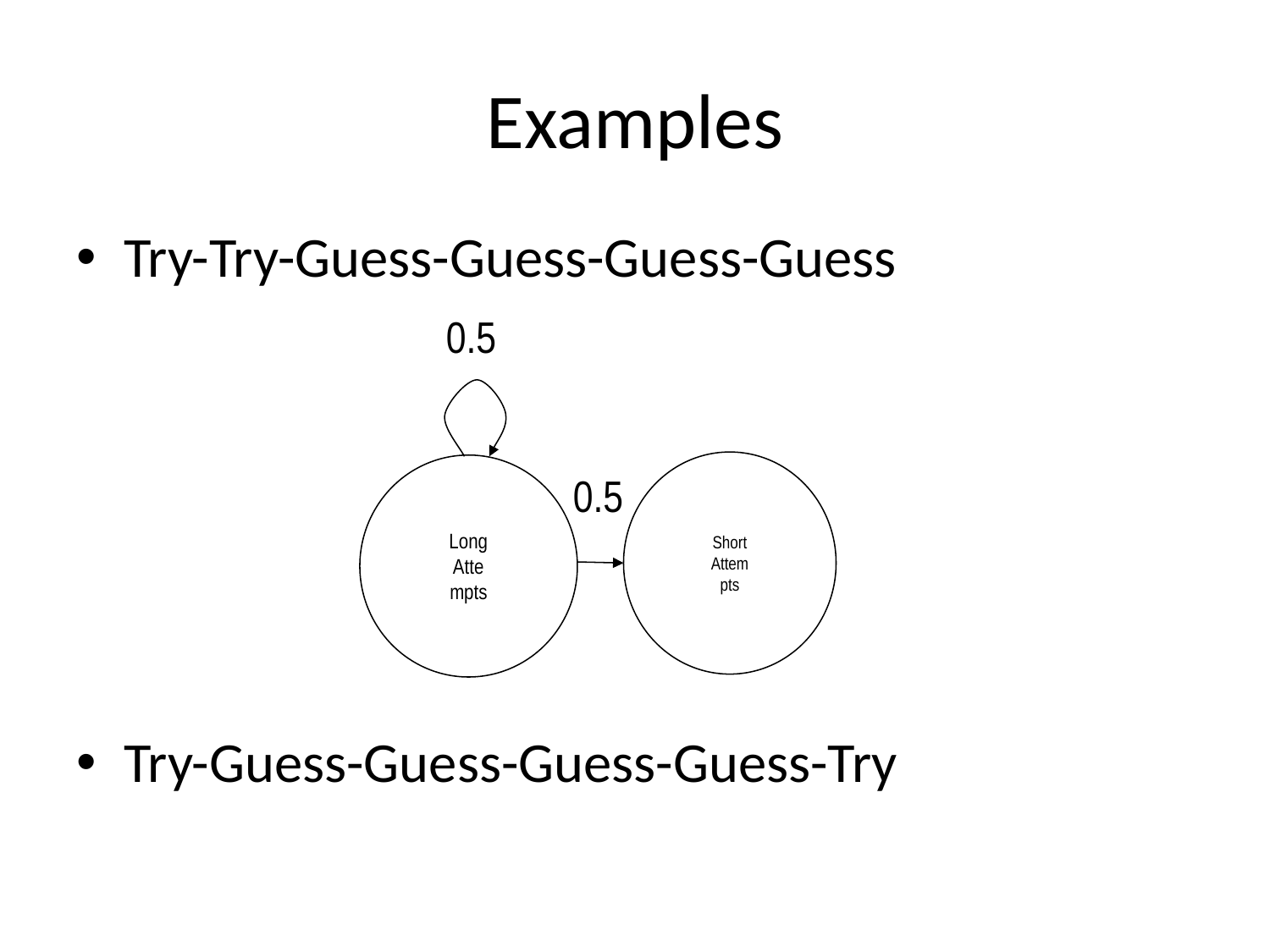

# Examples
Try-Try-Guess-Guess-Guess-Guess

Try-Guess-Guess-Guess-Guess-Try
0.5

0.5
Short Attempts
Long Attempts